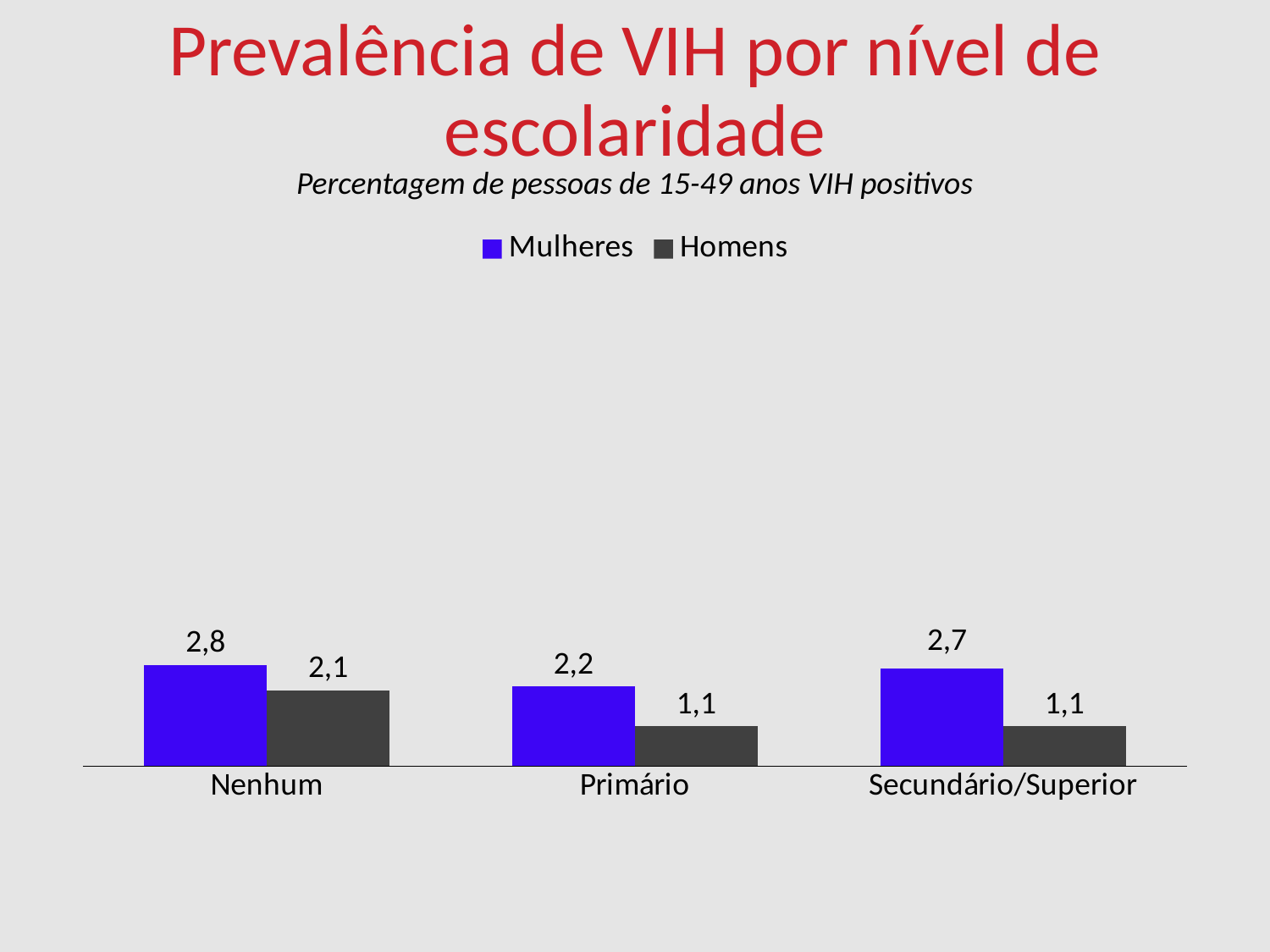

Prevalência de VIH por nível de escolaridade
Percentagem de pessoas de 15-49 anos VIH positivos

### Chart

| Category | Mulheres | Homens |
|---|---|---|
| Nenhum | 2.8 | 2.1 |
| Primário | 2.2 | 1.1 |
| Secundário/Superior | 2.7 | 1.1 |